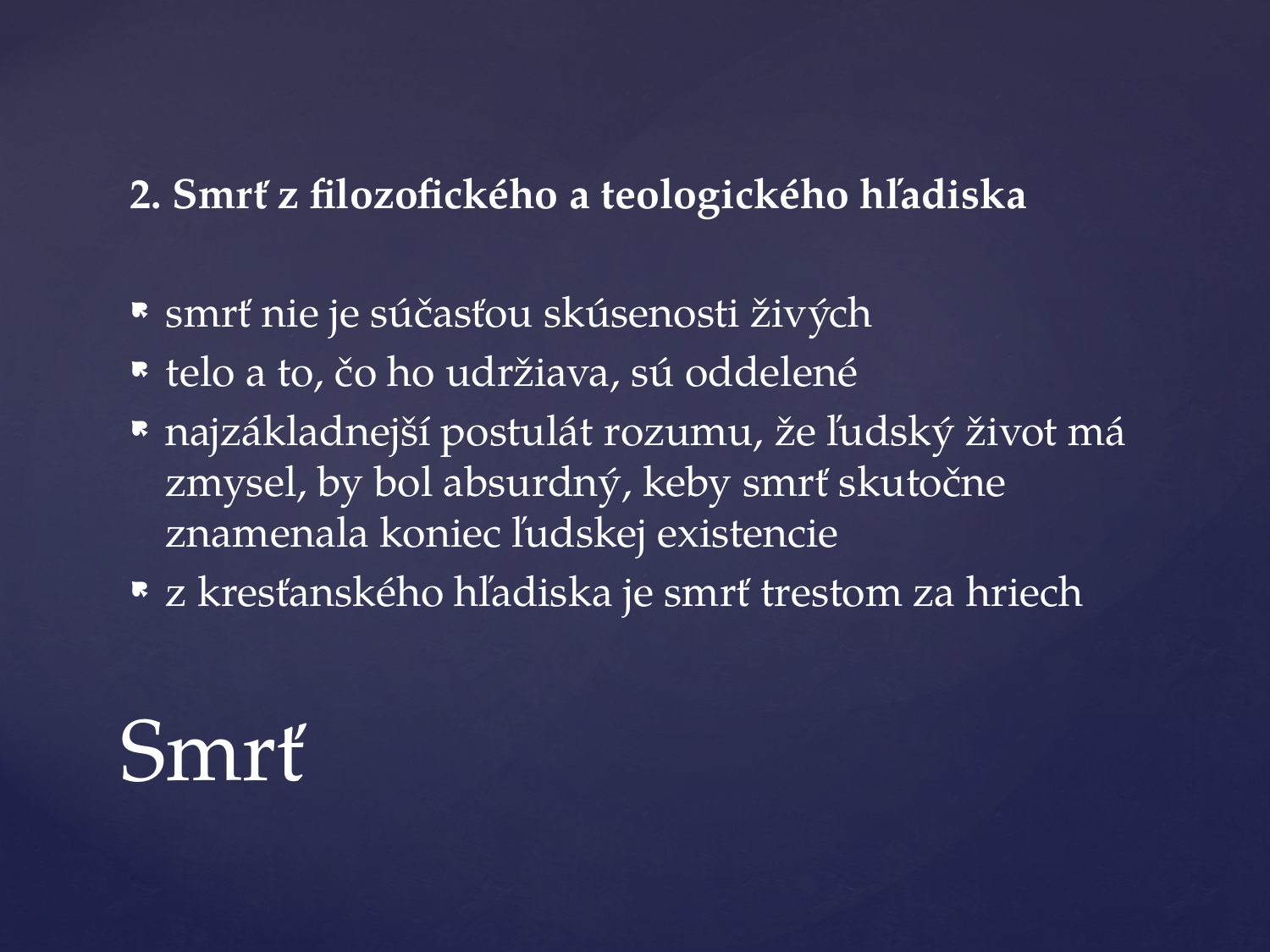

2. Smrť z filozofického a teologického hľadiska

smrť nie je súčasťou skúsenosti živých
telo a to, čo ho udržiava, sú oddelené
najzákladnejší postulát rozumu, že ľudský život má zmysel, by bol absurdný, keby smrť skutočne znamenala koniec ľudskej existencie
z kresťanského hľadiska je smrť trestom za hriech
# Smrť